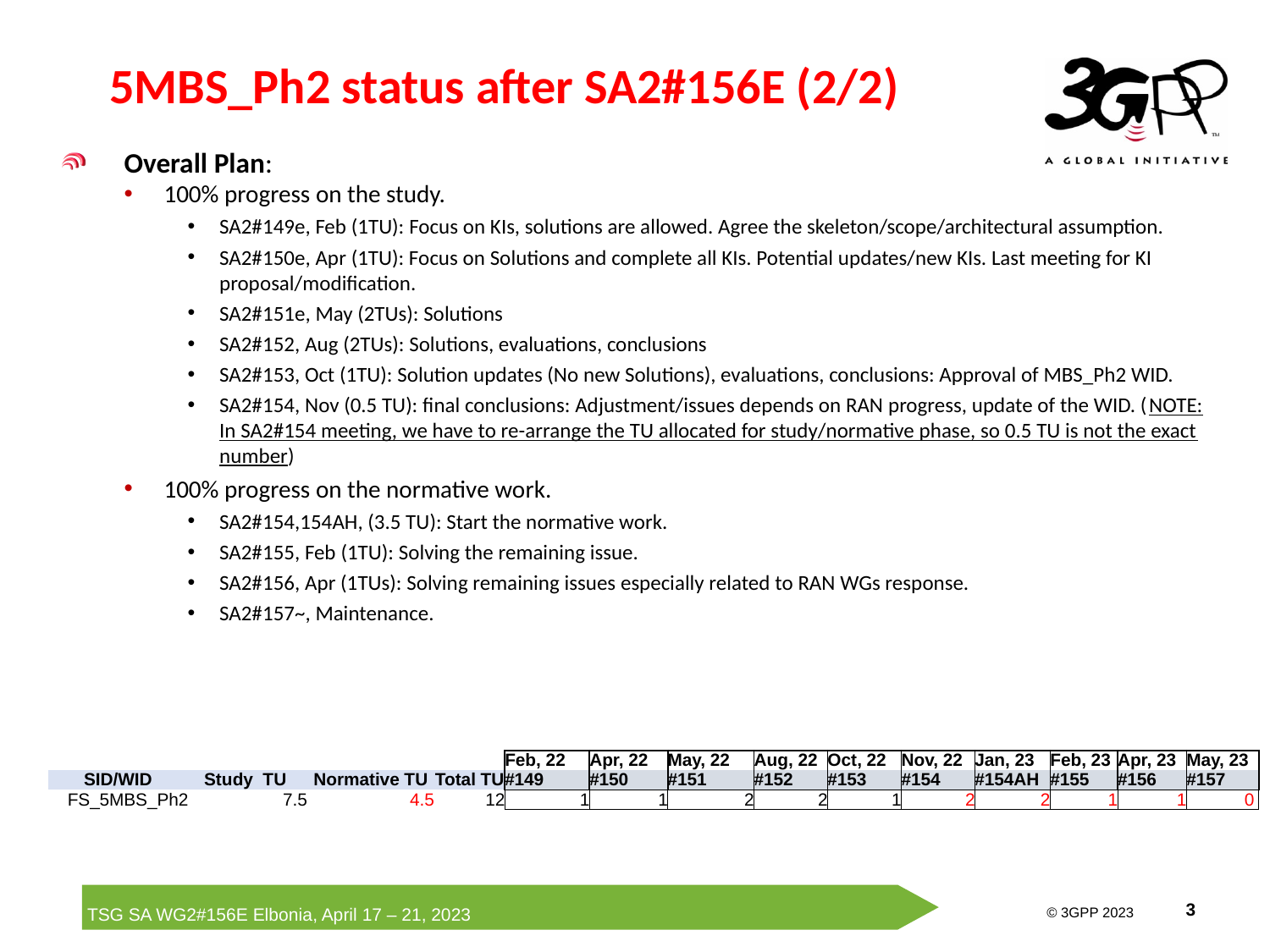

# 5MBS_Ph2 status after SA2#156E (2/2)
Overall Plan:
100% progress on the study.
SA2#149e, Feb (1TU): Focus on KIs, solutions are allowed. Agree the skeleton/scope/architectural assumption.
SA2#150e, Apr (1TU): Focus on Solutions and complete all KIs. Potential updates/new KIs. Last meeting for KI proposal/modification.
SA2#151e, May (2TUs): Solutions
SA2#152, Aug (2TUs): Solutions, evaluations, conclusions
SA2#153, Oct (1TU): Solution updates (No new Solutions), evaluations, conclusions: Approval of MBS_Ph2 WID.
SA2#154, Nov (0.5 TU): final conclusions: Adjustment/issues depends on RAN progress, update of the WID. (NOTE: In SA2#154 meeting, we have to re-arrange the TU allocated for study/normative phase, so 0.5 TU is not the exact number)
100% progress on the normative work.
SA2#154,154AH, (3.5 TU): Start the normative work.
SA2#155, Feb (1TU): Solving the remaining issue.
SA2#156, Apr (1TUs): Solving remaining issues especially related to RAN WGs response.
SA2#157~, Maintenance.
|  |  |  |  | Feb, 22 | Apr, 22 | May, 22 | Aug, 22 | Oct, 22 | Nov, 22 | Jan, 23 | Feb, 23 | Apr, 23 | May, 23 |
| --- | --- | --- | --- | --- | --- | --- | --- | --- | --- | --- | --- | --- | --- |
| SID/WID | Study TU | Normative TU | Total TU | #149 | #150 | #151 | #152 | #153 | #154 | #154AH | #155 | #156 | #157 |
| FS\_5MBS\_Ph2 | 7.5 | 4.5 | 12 | 1 | 1 | 2 | 2 | 1 | 2 | 2 | 1 | 1 | 0 |